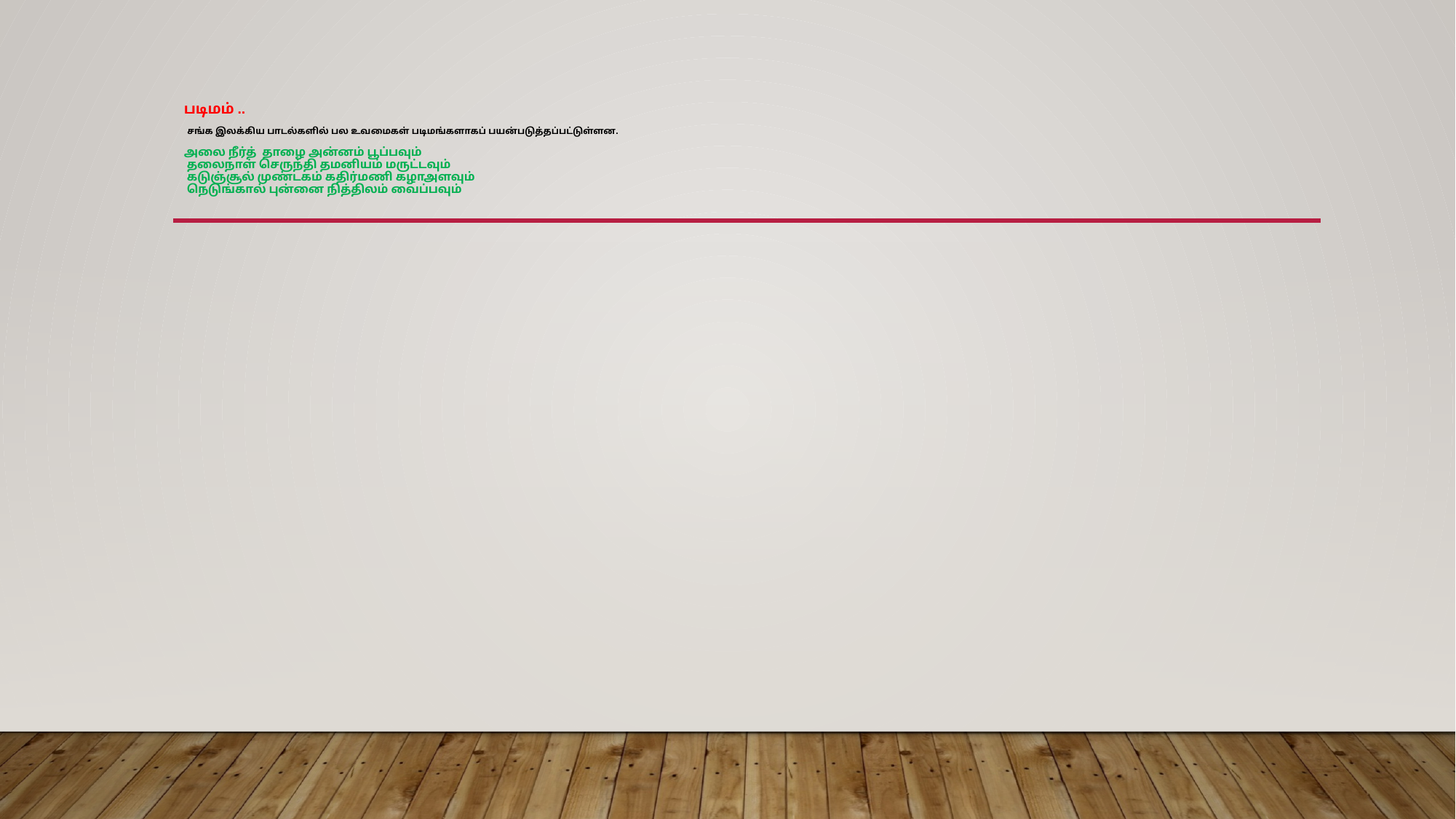

# படிமம் .. சங்க இலக்கிய பாடல்களில் பல உவமைகள் படிமங்களாகப் பயன்படுத்தப்பட்டுள்ளன. அலை நீர்த்  தாழை அன்னம் பூப்பவும் தலைநாள் செருந்தி தமனியம் மருட்டவும் கடுஞ்சூல் முண்டகம் கதிர்மணி கழாஅளவும் நெடுங்கால் புன்னை நித்திலம் வைப்பவும்